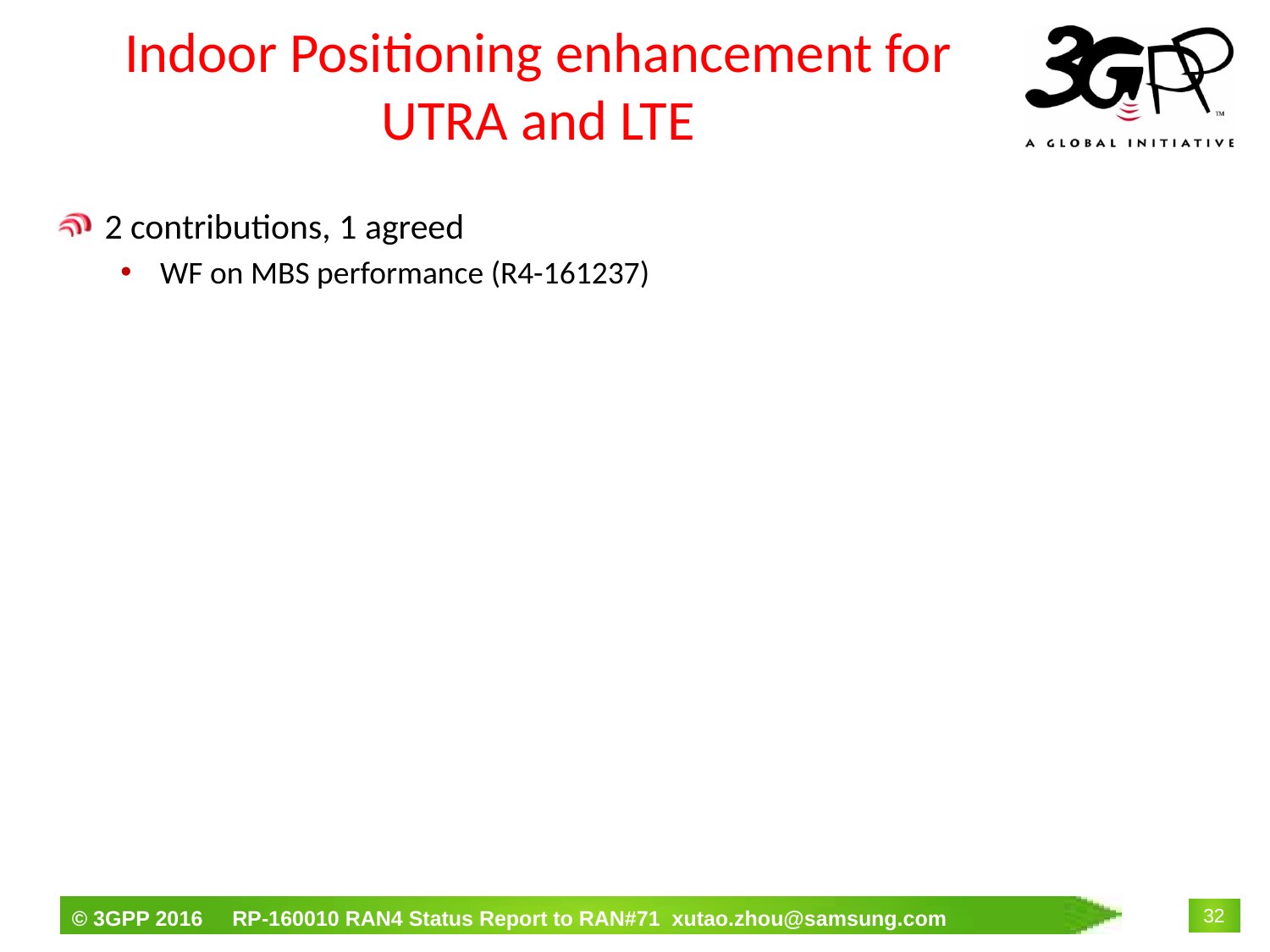

# Indoor Positioning enhancement for UTRA and LTE
2 contributions, 1 agreed
WF on MBS performance (R4-161237)